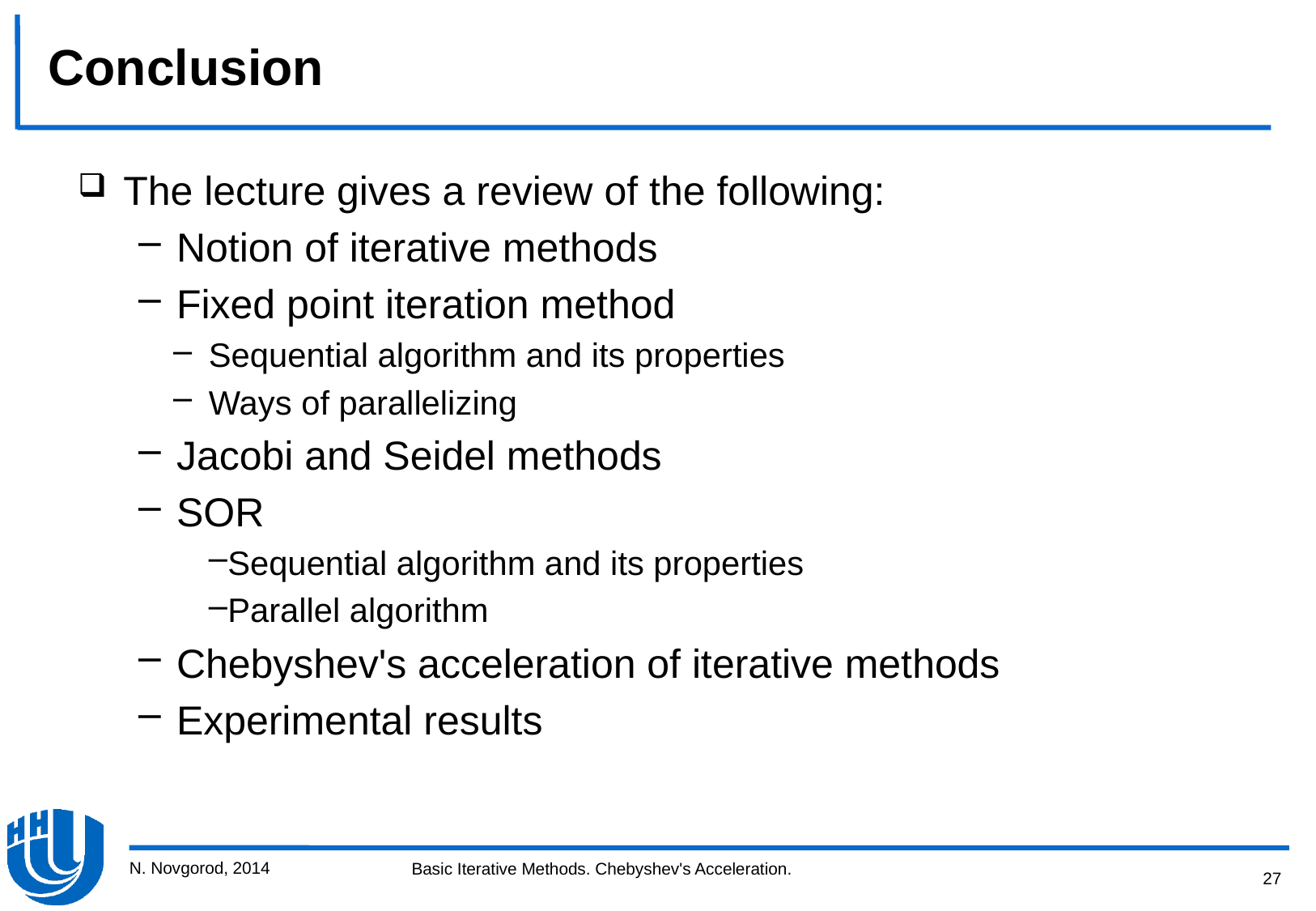

# Conclusion
The lecture gives a review of the following:
Notion of iterative methods
Fixed point iteration method
Sequential algorithm and its properties
Ways of parallelizing
Jacobi and Seidel methods
SOR
Sequential algorithm and its properties
Parallel algorithm
Chebyshev's acceleration of iterative methods
Experimental results

N. Novgorod, 2014
27
Basic Iterative Methods. Chebyshev's Acceleration.